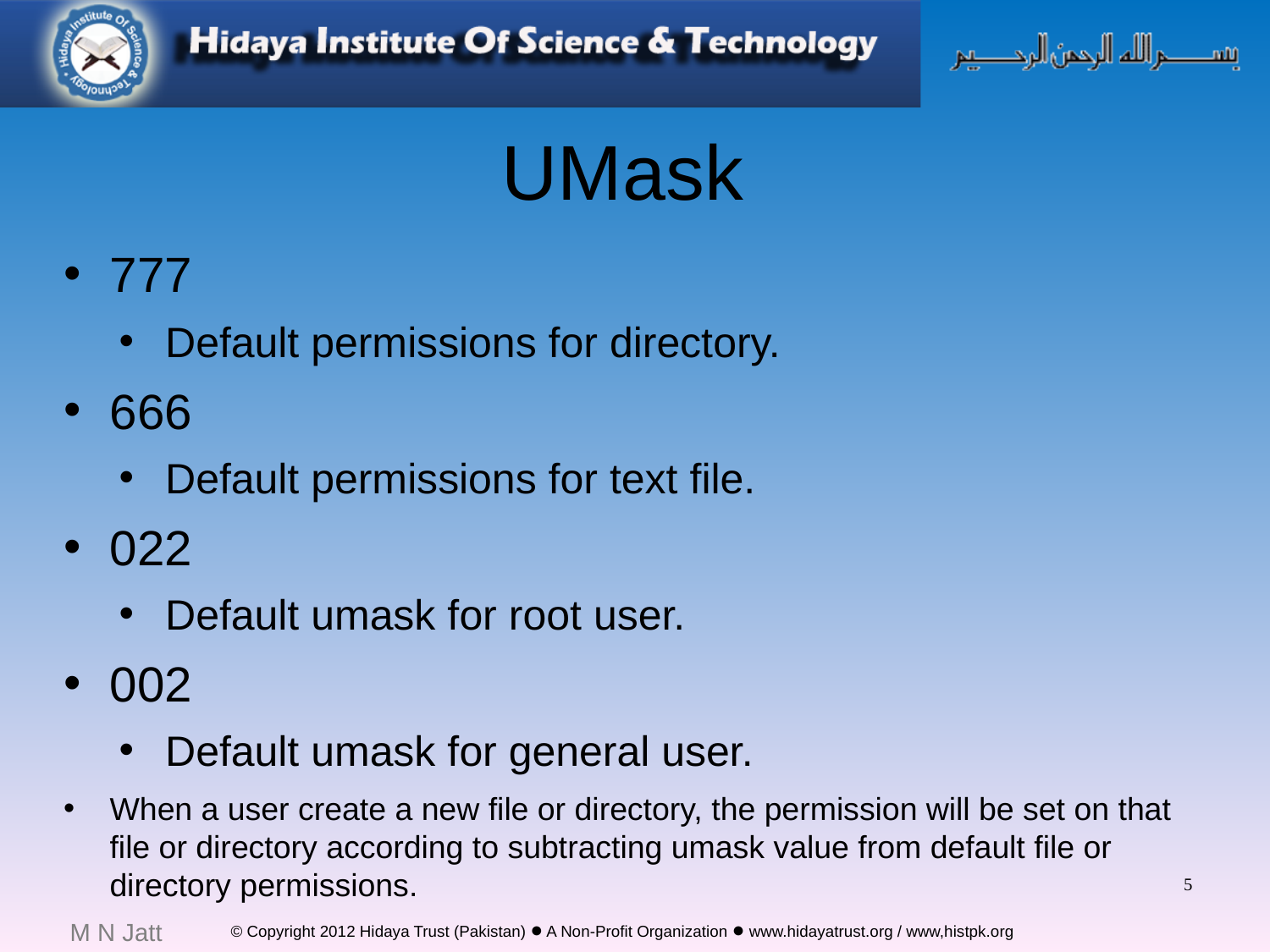

# UMask
777
Default permissions for directory.
666
Default permissions for text file.
022
Default umask for root user.
002
Default umask for general user.
When a user create a new file or directory, the permission will be set on that file or directory according to subtracting umask value from default file or directory permissions.

5